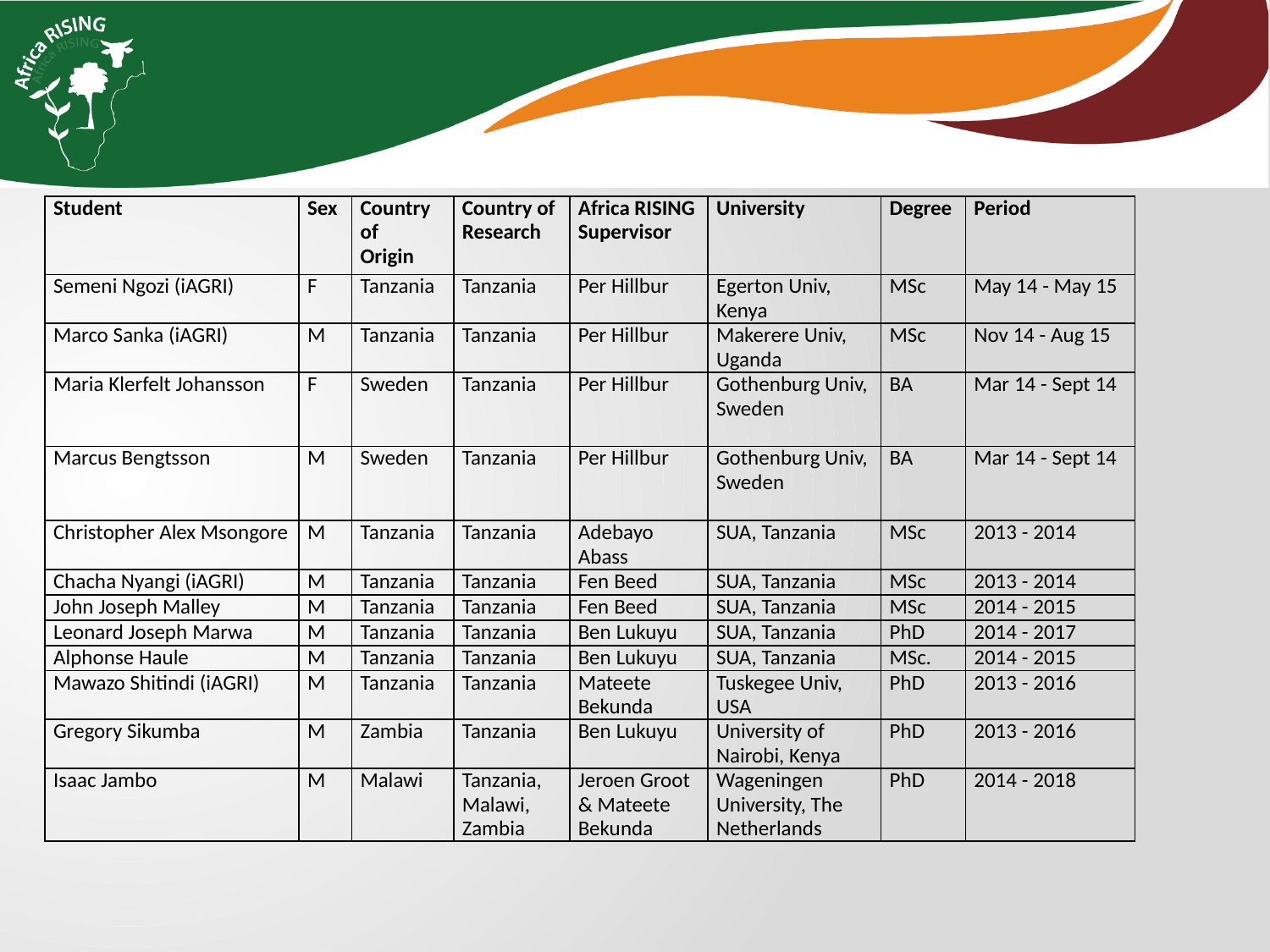

| Student | Sex | Country of Origin | Country of Research | Africa RISING Supervisor | University | Degree | Period |
| --- | --- | --- | --- | --- | --- | --- | --- |
| Semeni Ngozi (iAGRI) | F | Tanzania | Tanzania | Per Hillbur | Egerton Univ, Kenya | MSc | May 14 - May 15 |
| Marco Sanka (iAGRI) | M | Tanzania | Tanzania | Per Hillbur | Makerere Univ, Uganda | MSc | Nov 14 - Aug 15 |
| Maria Klerfelt Johansson | F | Sweden | Tanzania | Per Hillbur | Gothenburg Univ, Sweden | BA | Mar 14 - Sept 14 |
| Marcus Bengtsson | M | Sweden | Tanzania | Per Hillbur | Gothenburg Univ, Sweden | BA | Mar 14 - Sept 14 |
| Christopher Alex Msongore | M | Tanzania | Tanzania | Adebayo Abass | SUA, Tanzania | MSc | 2013 - 2014 |
| Chacha Nyangi (iAGRI) | M | Tanzania | Tanzania | Fen Beed | SUA, Tanzania | MSc | 2013 - 2014 |
| John Joseph Malley | M | Tanzania | Tanzania | Fen Beed | SUA, Tanzania | MSc | 2014 - 2015 |
| Leonard Joseph Marwa | M | Tanzania | Tanzania | Ben Lukuyu | SUA, Tanzania | PhD | 2014 - 2017 |
| Alphonse Haule | M | Tanzania | Tanzania | Ben Lukuyu | SUA, Tanzania | MSc. | 2014 - 2015 |
| Mawazo Shitindi (iAGRI) | M | Tanzania | Tanzania | Mateete Bekunda | Tuskegee Univ, USA | PhD | 2013 - 2016 |
| Gregory Sikumba | M | Zambia | Tanzania | Ben Lukuyu | University of Nairobi, Kenya | PhD | 2013 - 2016 |
| Isaac Jambo | M | Malawi | Tanzania, Malawi, Zambia | Jeroen Groot & Mateete Bekunda | Wageningen University, The Netherlands | PhD | 2014 - 2018 |